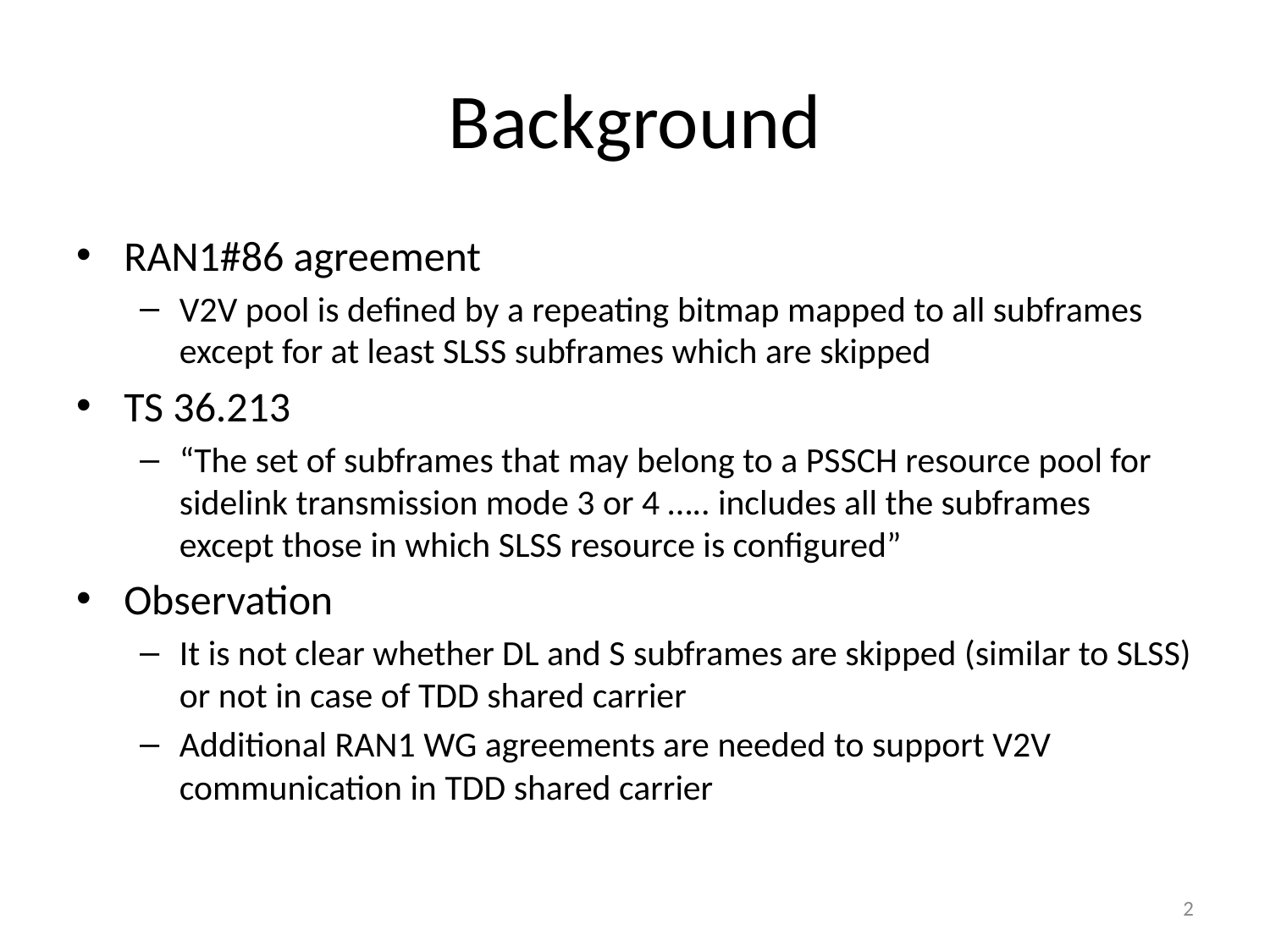

# Background
RAN1#86 agreement
V2V pool is defined by a repeating bitmap mapped to all subframes except for at least SLSS subframes which are skipped
TS 36.213
“The set of subframes that may belong to a PSSCH resource pool for sidelink transmission mode 3 or 4 ….. includes all the subframes except those in which SLSS resource is configured”
Observation
It is not clear whether DL and S subframes are skipped (similar to SLSS) or not in case of TDD shared carrier
Additional RAN1 WG agreements are needed to support V2V communication in TDD shared carrier
2